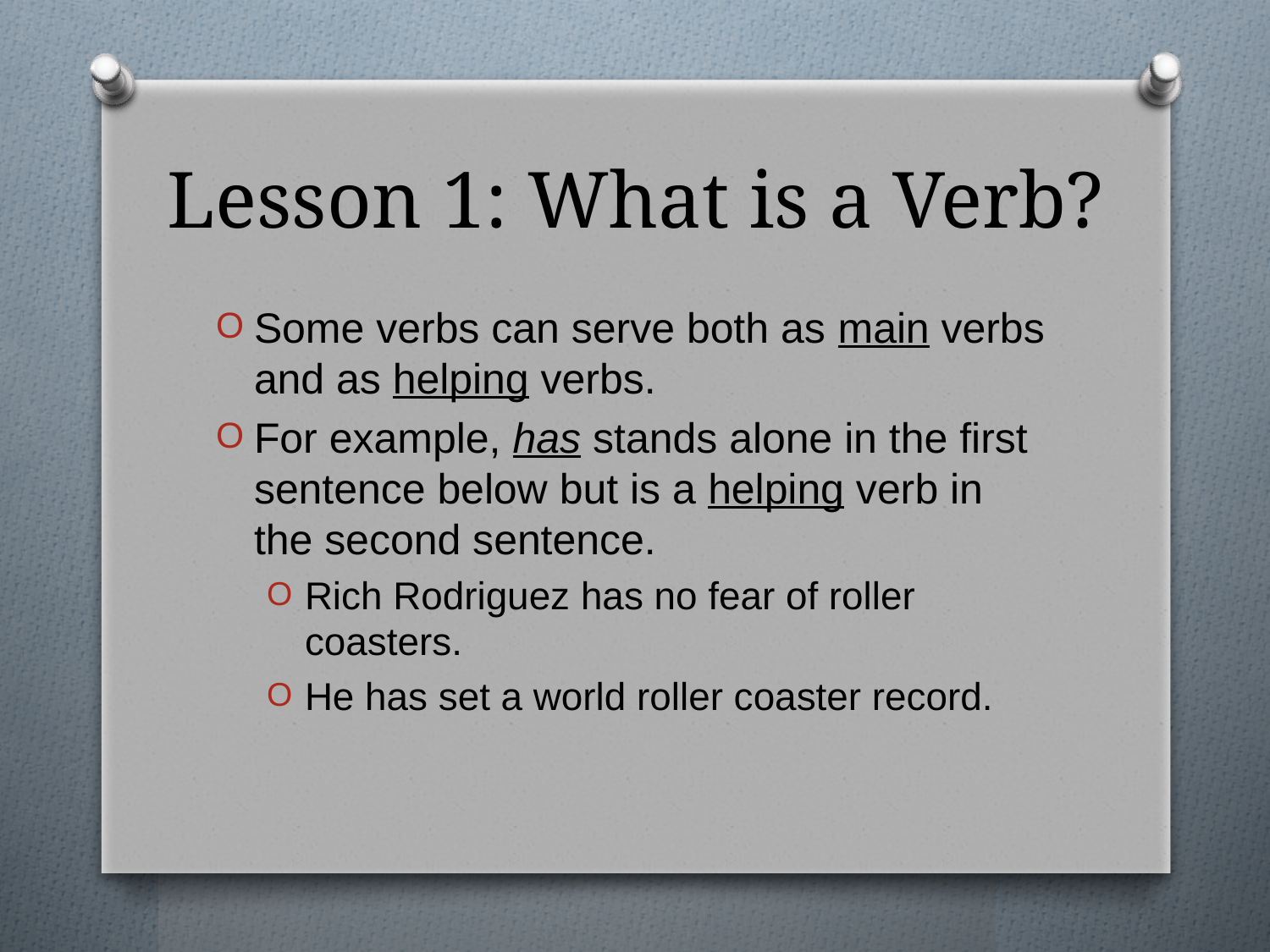

# Lesson 1: What is a Verb?
Some verbs can serve both as main verbs and as helping verbs.
For example, has stands alone in the first sentence below but is a helping verb in the second sentence.
Rich Rodriguez has no fear of roller coasters.
He has set a world roller coaster record.